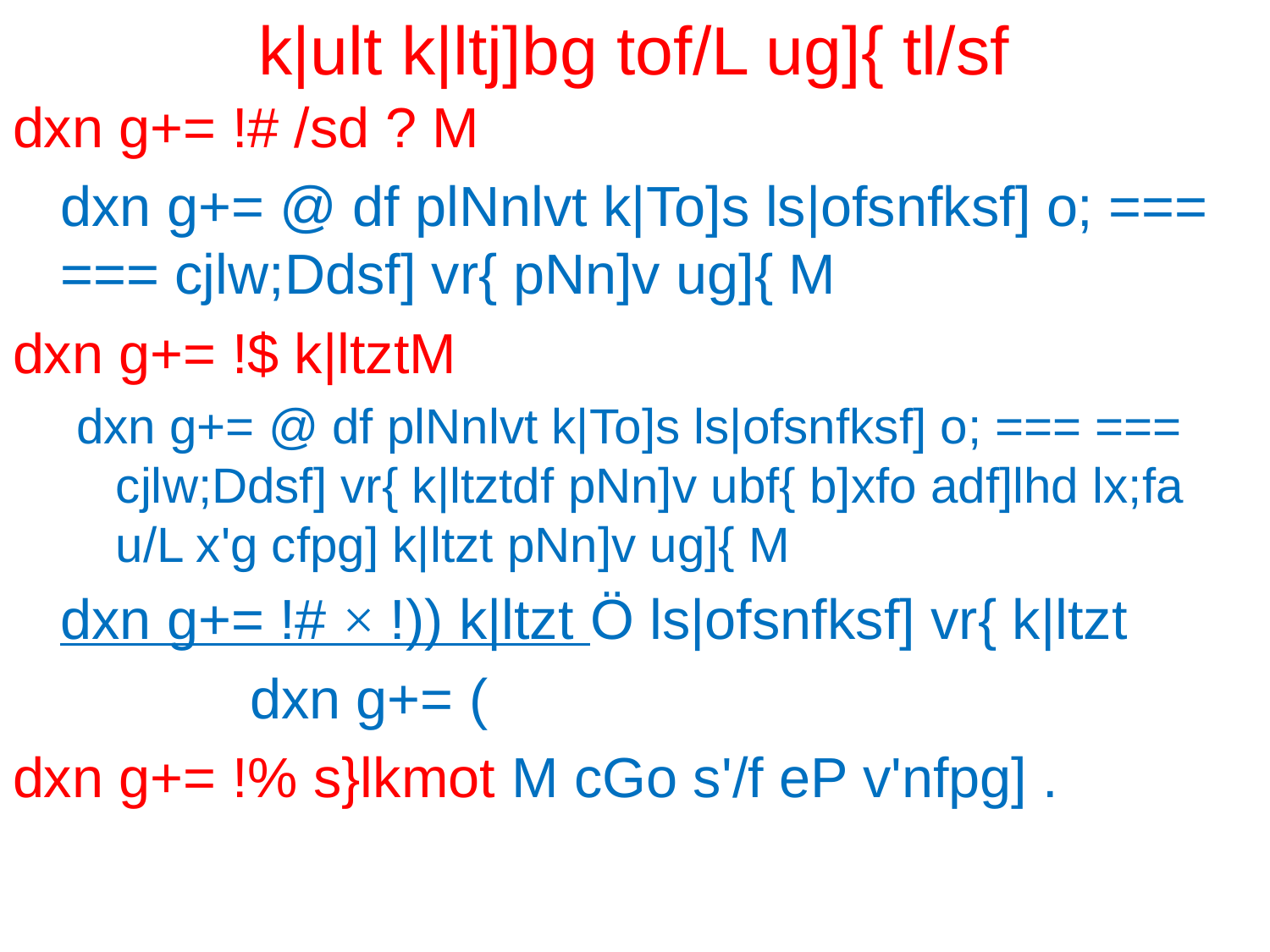

# k|ult k|ltj]bg tof/L ug]{ tl/sf
dxn g+= !# /sd ? M
	dxn g+= @ df plNnlvt k|To]s ls|ofsnfksf] o; === === cjlw;Ddsf] vr{ pNn]v ug]{ M
dxn g+= !$ k|ltztM
dxn g+= @ df plNnlvt k|To]s ls|ofsnfksf] o; === === cjlw;Ddsf] vr{ k|ltztdf pNn]v ubf{ b]xfo adf]lhd lx;fa u/L x'g cfpg] k|ltzt pNn]v ug]{ M
	dxn g+= !# × !)) k|ltzt Ö ls|ofsnfksf] vr{ k|ltzt
		    dxn g+= (
dxn g+= !% s}lkmot M cGo s'/f eP v'nfpg] .